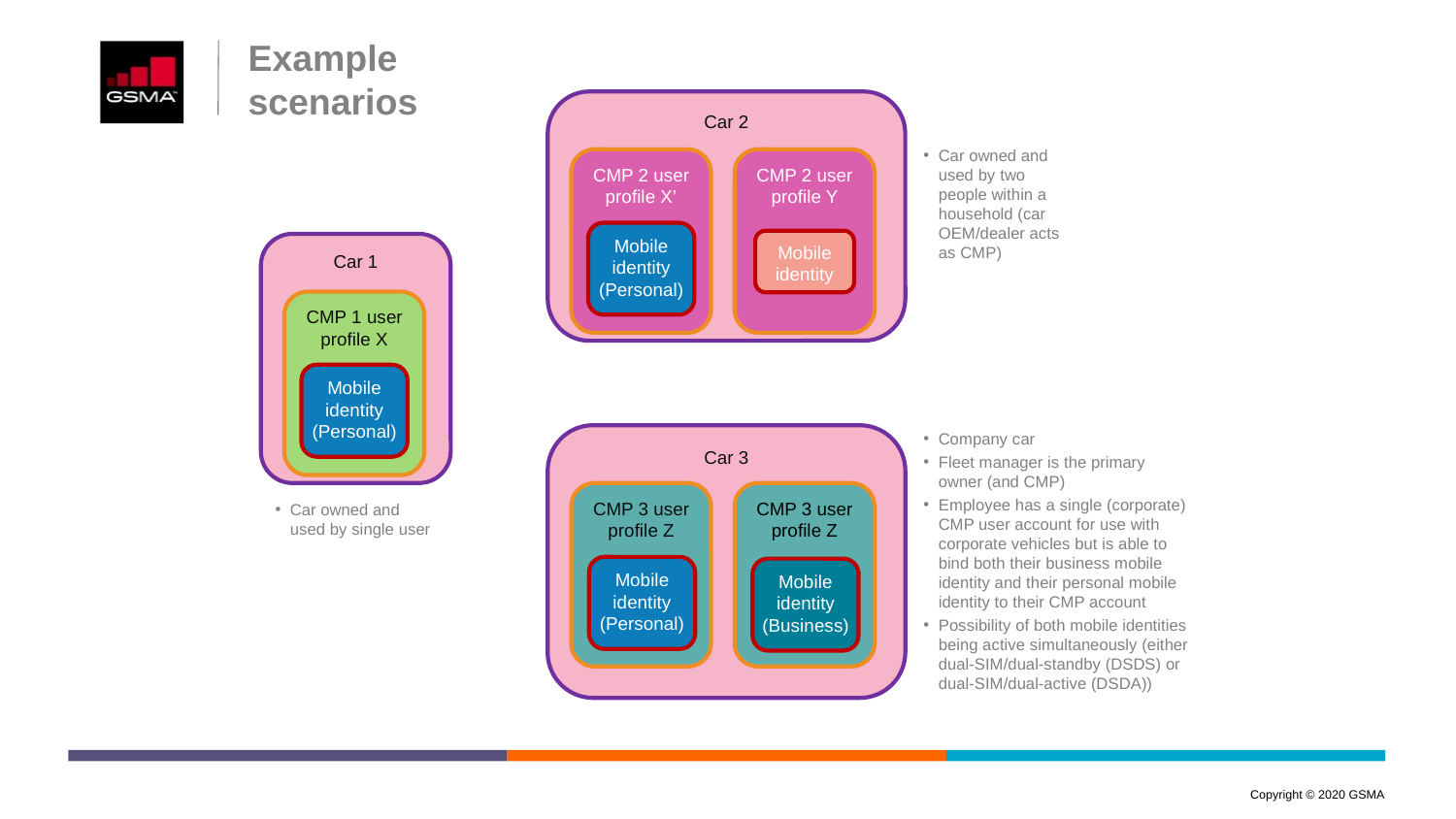

# Example scenarios
Car 2
Car owned and used by two people within a household (car OEM/dealer acts as CMP)
CMP 2 user profile X’
CMP 2 user profile Y
Mobile identity (Personal)
Mobile identity
Car 1
CMP 1 user profile X
Mobile identity (Personal)
Company car
Fleet manager is the primary owner (and CMP)
Employee has a single (corporate) CMP user account for use with corporate vehicles but is able to bind both their business mobile identity and their personal mobile identity to their CMP account
Possibility of both mobile identities being active simultaneously (either dual-SIM/dual-standby (DSDS) or dual-SIM/dual-active (DSDA))
Car 3
CMP 3 user profile Z
CMP 3 user profile Z
Car owned and used by single user
Mobile identity (Personal)
Mobile identity (Business)